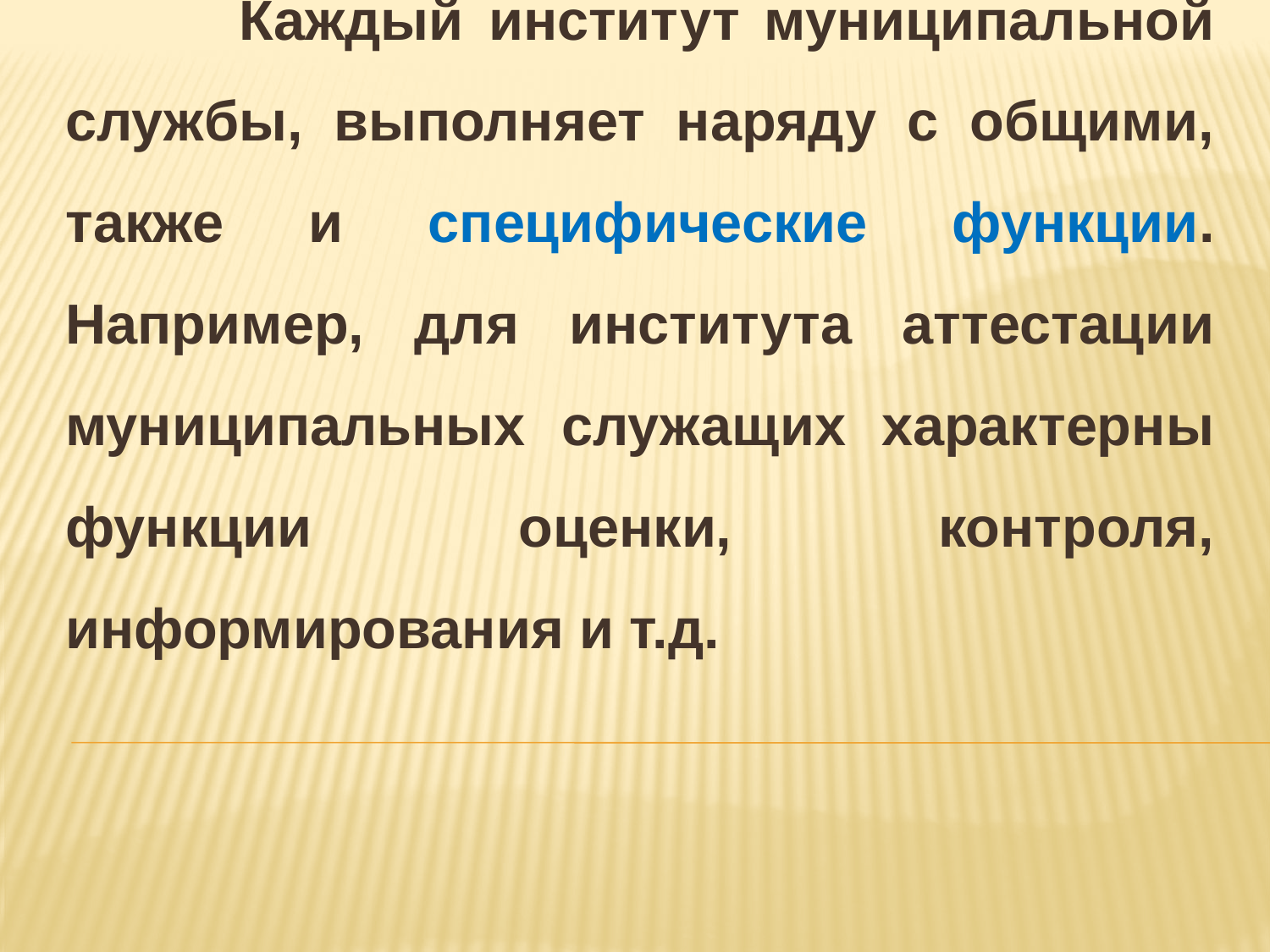

Каждый институт муниципальной службы, выполняет наряду с общими, также и специфические функции. Например, для института аттестации муниципальных служащих характерны функции оценки, контроля, информирования и т.д.